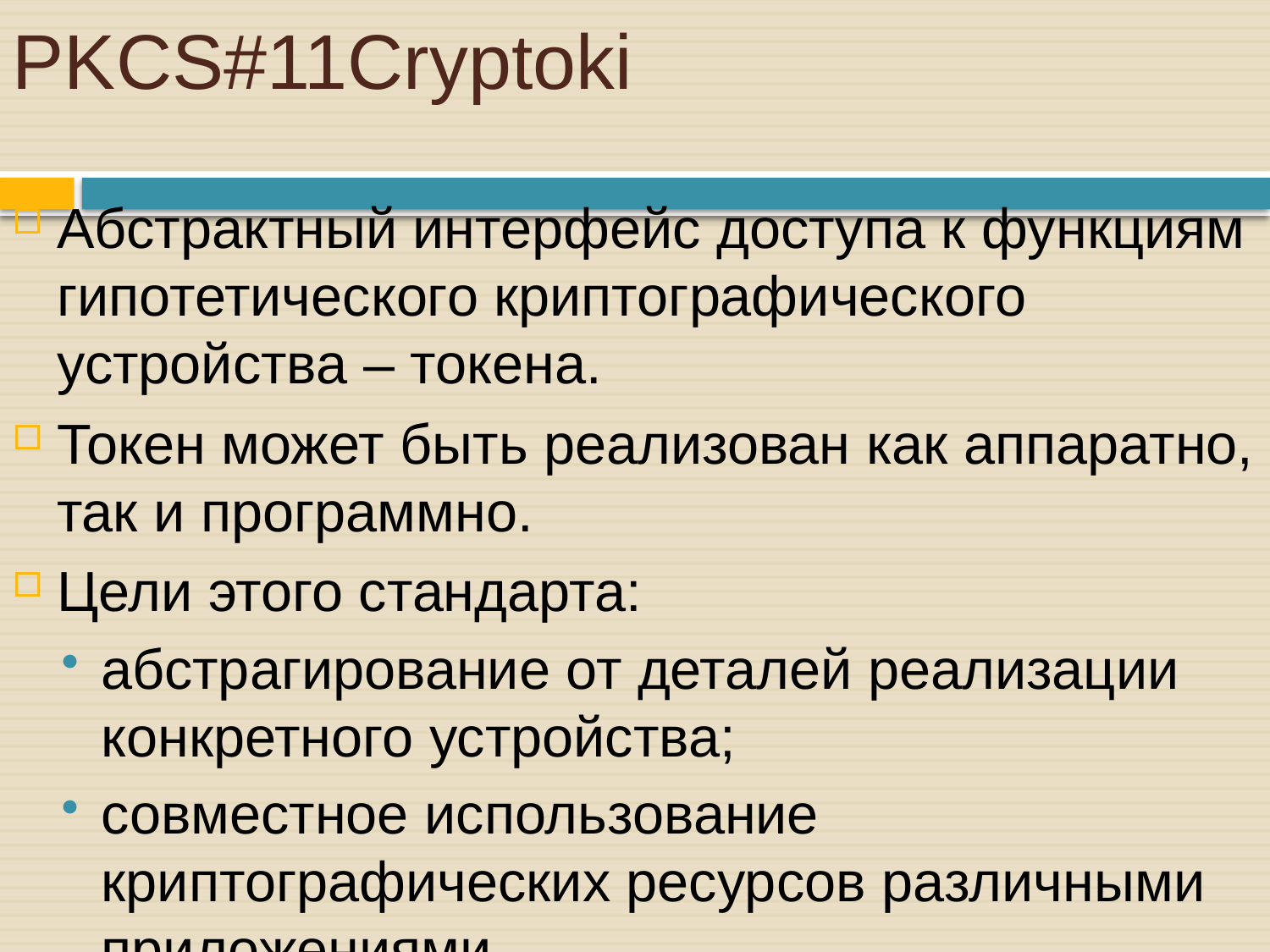

# PKCS#11Cryptoki
Абстрактный интерфейс доступа к функциям гипотетического криптографического устройства – токена.
Токен может быть реализован как аппаратно, так и программно.
Цели этого стандарта:
абстрагирование от деталей реализации конкретного устройства;
совместное использование криптографических ресурсов различными приложениями.